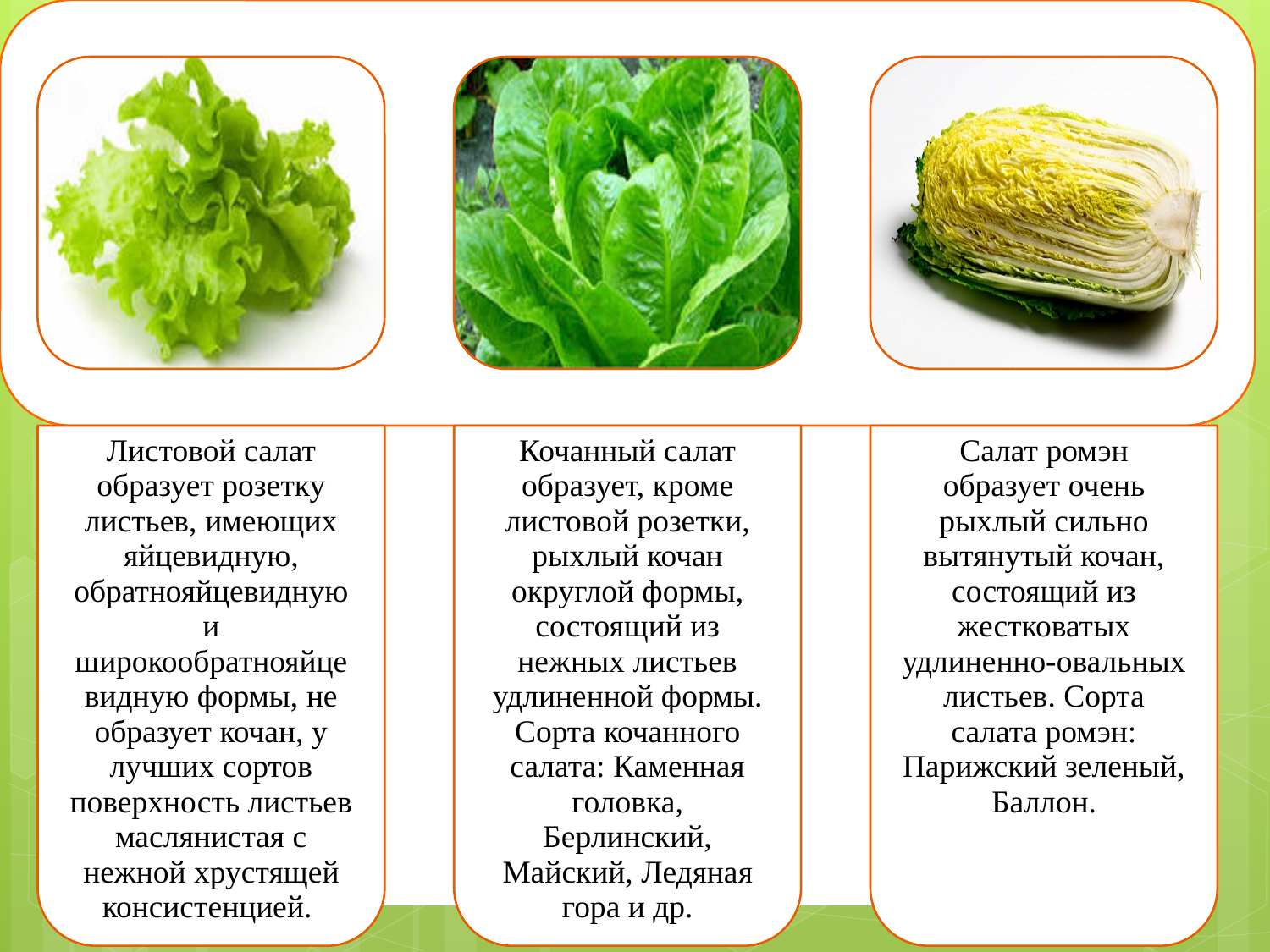

Листовой салат образует розетку листьев, имеющих яйцевидную, обратнояйцевидную и широкообратнояйцевидную формы, не образует кочан, у лучших сортов поверхность листьев маслянистая с нежной хрустящей консистенцией.
Кочанный салат образует, кроме листовой розетки, рыхлый кочан округлой формы, состоящий из нежных листьев удлиненной формы. Сорта кочанного салата: Каменная головка, Берлинский, Майский, Ледяная гора и др.
Салат ромэн образует очень рыхлый сильно вытянутый кочан, состоящий из жестковатых удлиненно-овальных листьев. Сорта салата ромэн: Парижский зеленый, Баллон.